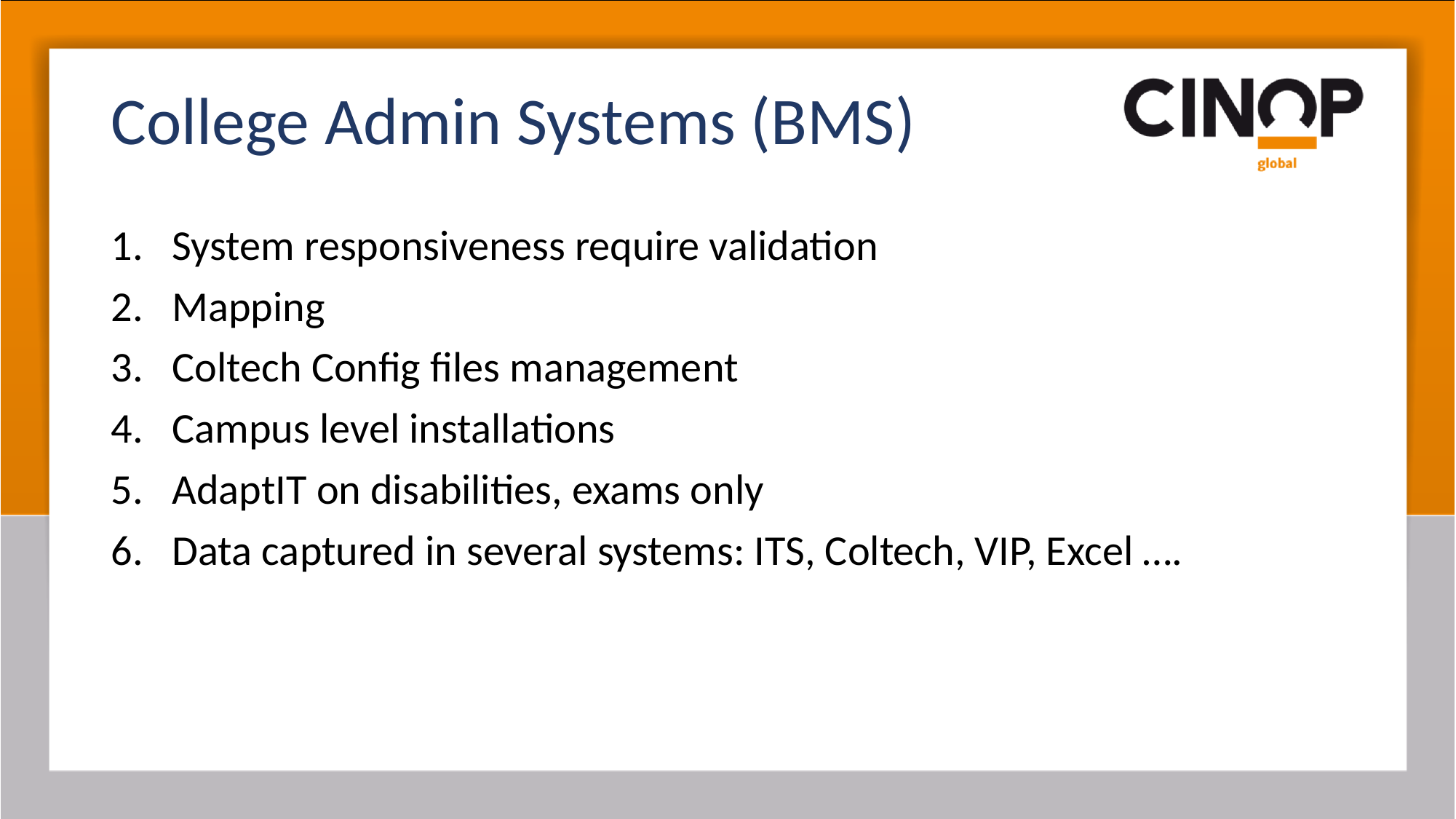

# College Admin Systems (BMS)
System responsiveness require validation
Mapping
Coltech Config files management
Campus level installations
AdaptIT on disabilities, exams only
Data captured in several systems: ITS, Coltech, VIP, Excel ….